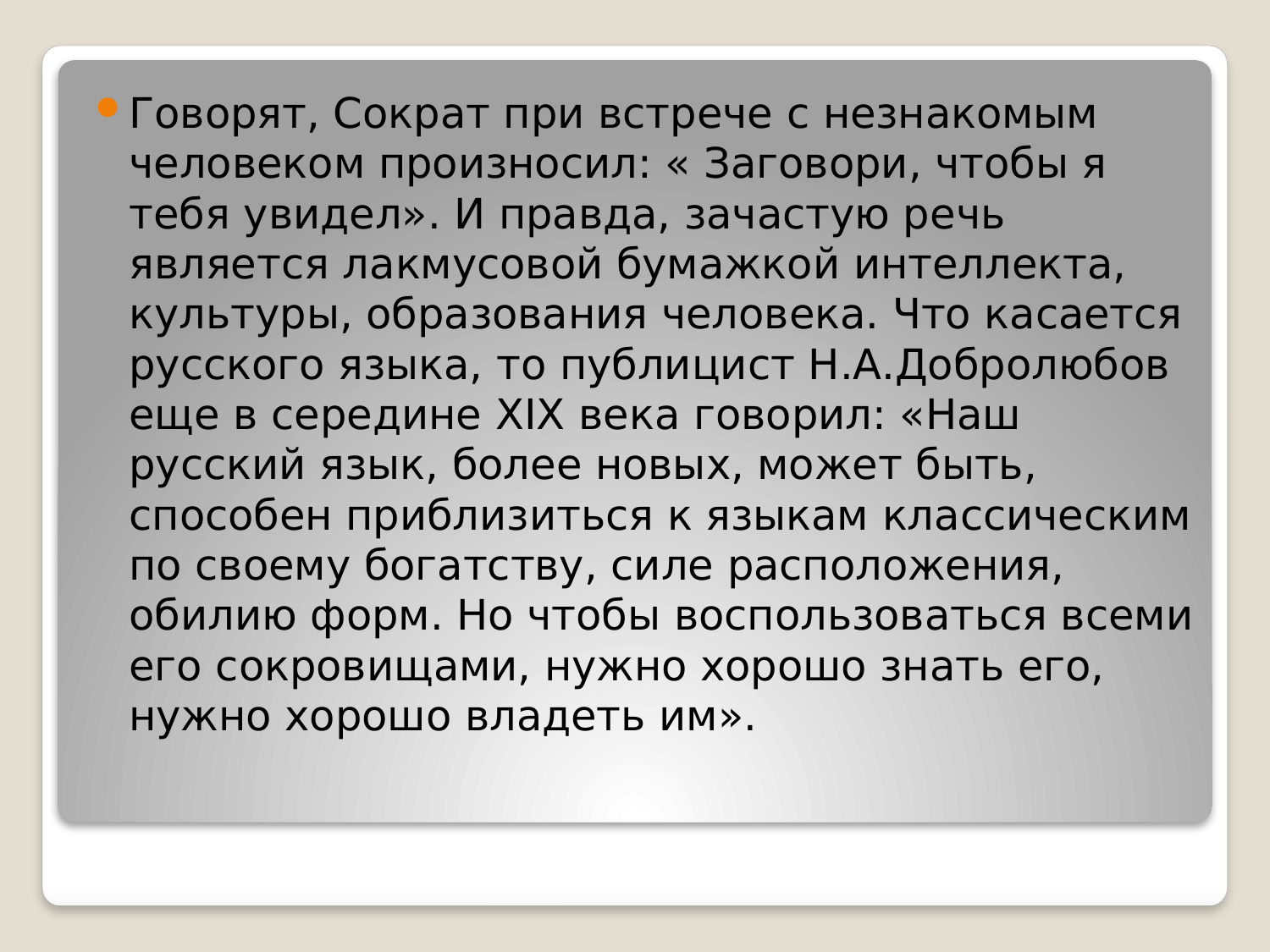

Говорят, Сократ при встрече с незнакомым человеком произносил: « Заговори, чтобы я тебя увидел». И правда, зачастую речь является лакмусовой бумажкой интеллекта, культуры, образования человека. Что касается русского языка, то публицист Н.А.Добролюбов еще в середине ХIХ века говорил: «Наш русский язык, более новых, может быть, способен приблизиться к языкам классическим по своему богатству, силе расположения, обилию форм. Но чтобы воспользоваться всеми его сокровищами, нужно хорошо знать его, нужно хорошо владеть им».
#